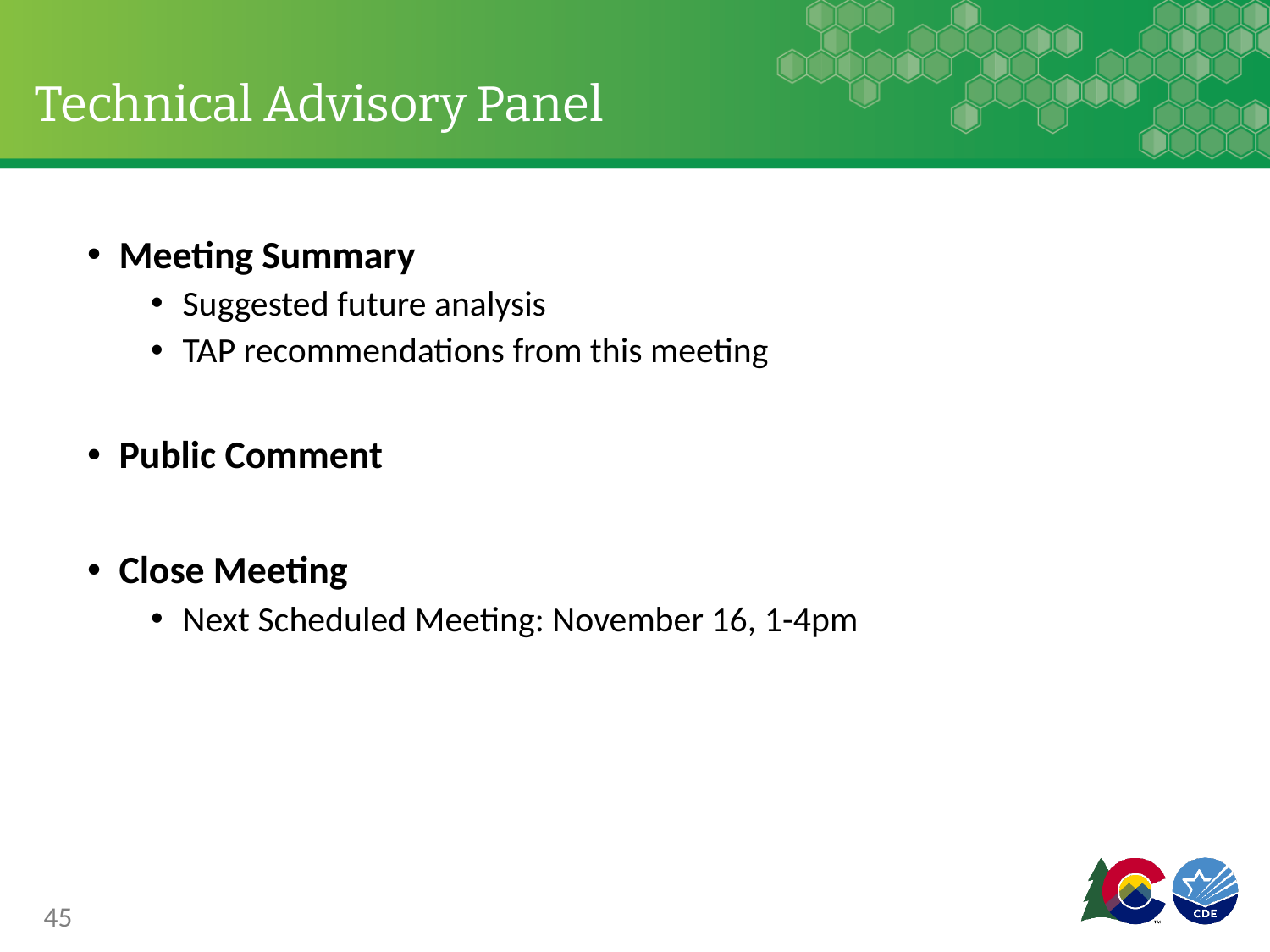

# Technical Advisory Panel
Meeting Summary
Suggested future analysis
TAP recommendations from this meeting

Public Comment

Close Meeting
Next Scheduled Meeting: November 16, 1-4pm
45